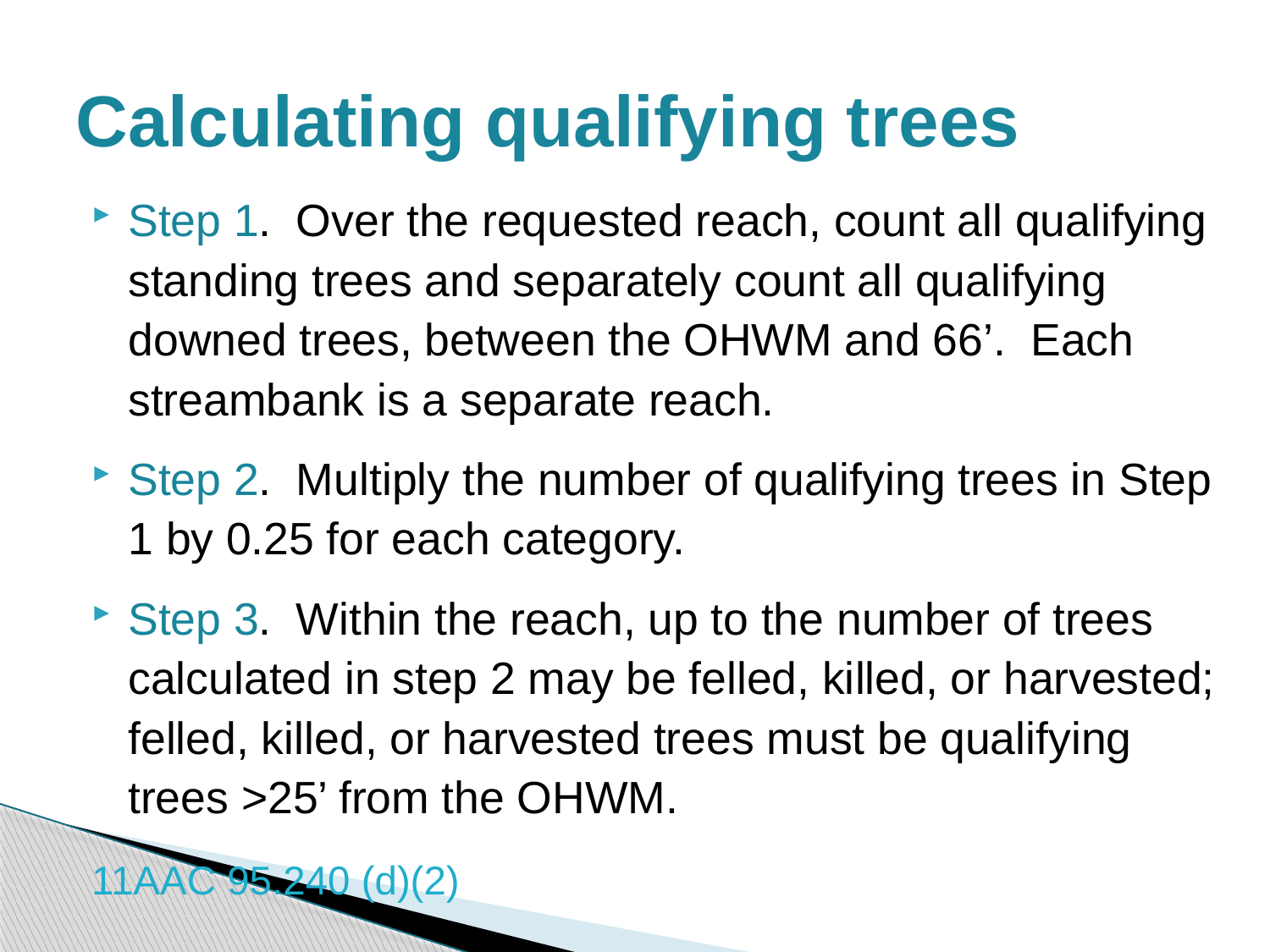

# Calculating qualifying trees
Step 1.  Over the requested reach, count all qualifying standing trees and separately count all qualifying downed trees, between the OHWM and 66’.  Each streambank is a separate reach.
Step 2.  Multiply the number of qualifying trees in Step 1 by 0.25 for each category.
Step 3.  Within the reach, up to the number of trees calculated in step 2 may be felled, killed, or harvested; felled, killed, or harvested trees must be qualifying trees >25’ from the OHWM.
					11AAC 95.240 (d)(2)